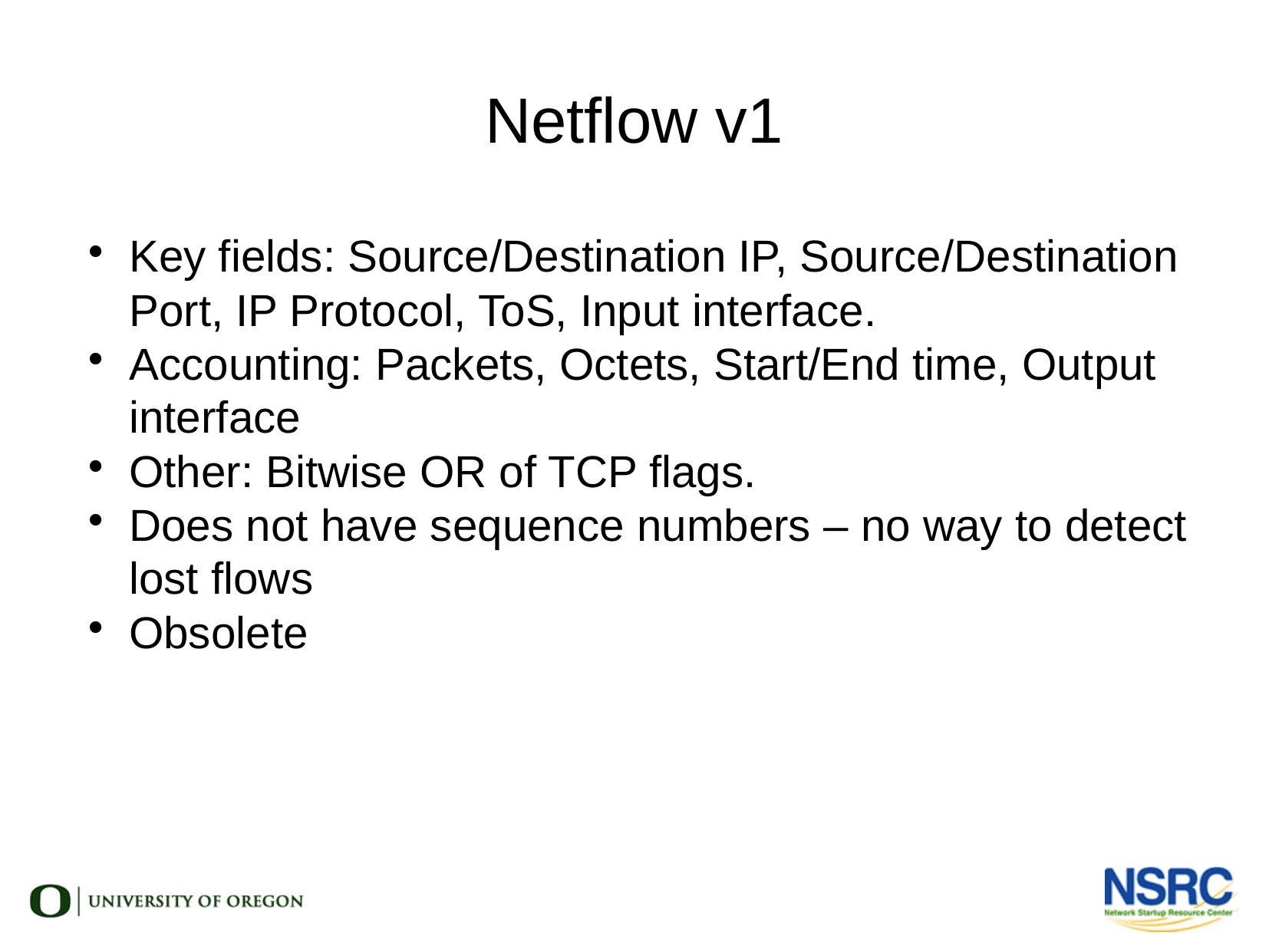

Netflow v1
Key fields: Source/Destination IP, Source/Destination Port, IP Protocol, ToS, Input interface.
Accounting: Packets, Octets, Start/End time, Output interface
Other: Bitwise OR of TCP flags.
Does not have sequence numbers – no way to detect lost flows
Obsolete